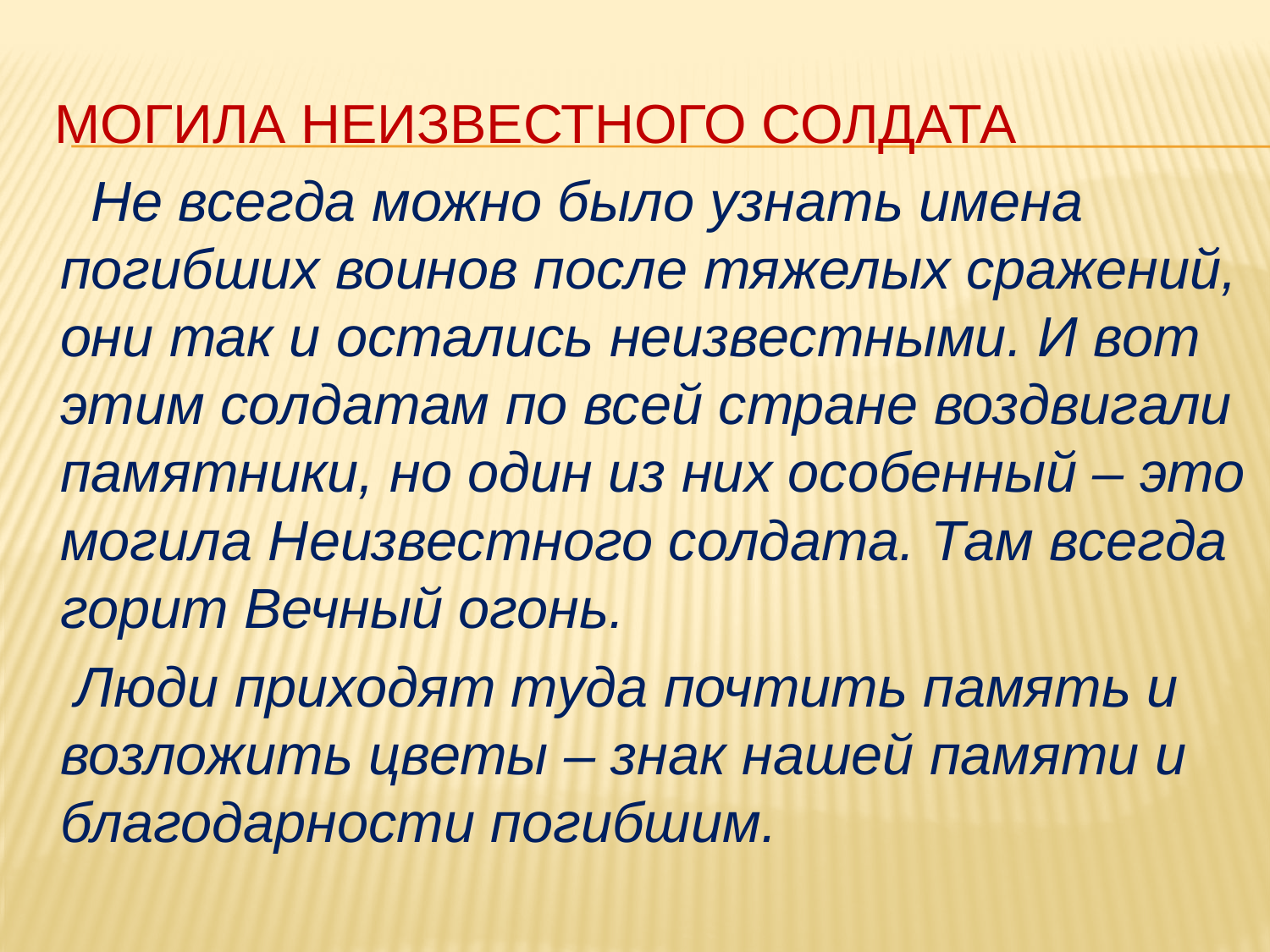

# МОГИЛА НЕИЗВЕСТНОГО СОЛДАТА
     Не всегда можно было узнать имена погибших воинов после тяжелых сражений, они так и остались неизвестными. И вот этим солдатам по всей стране воздвигали памятники, но один из них особенный – это могила Неизвестного солдата. Там всегда горит Вечный огонь.
    Люди приходят туда почтить память и возложить цветы – знак нашей памяти и благодарности погибшим.